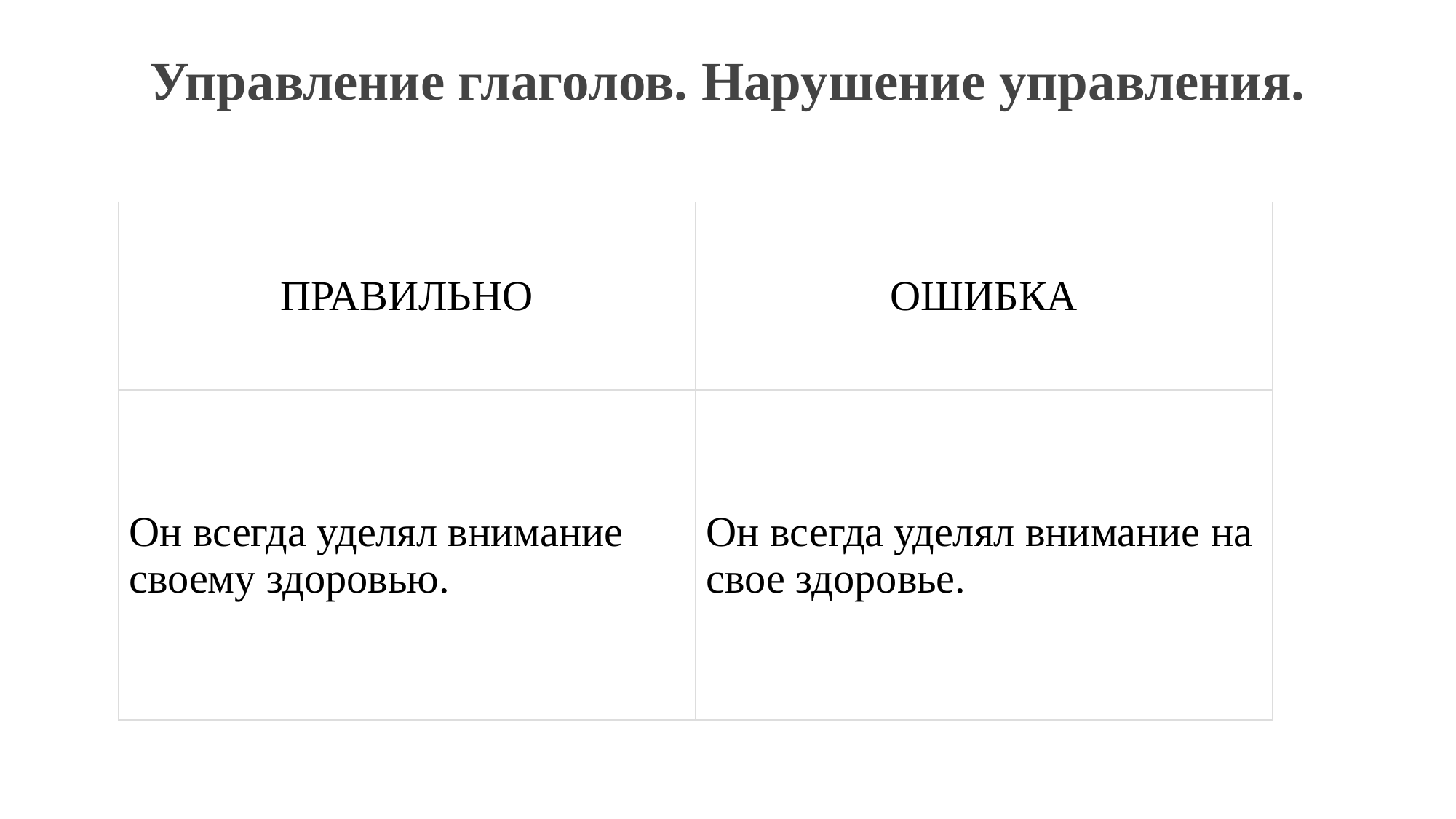

# Управление глаголов. Нарушение управления.
| ПРАВИЛЬНО | ОШИБКА |
| --- | --- |
| Он всегда уделял внимание своему здоровью. | Он всегда уделял внимание на свое здоровье. |